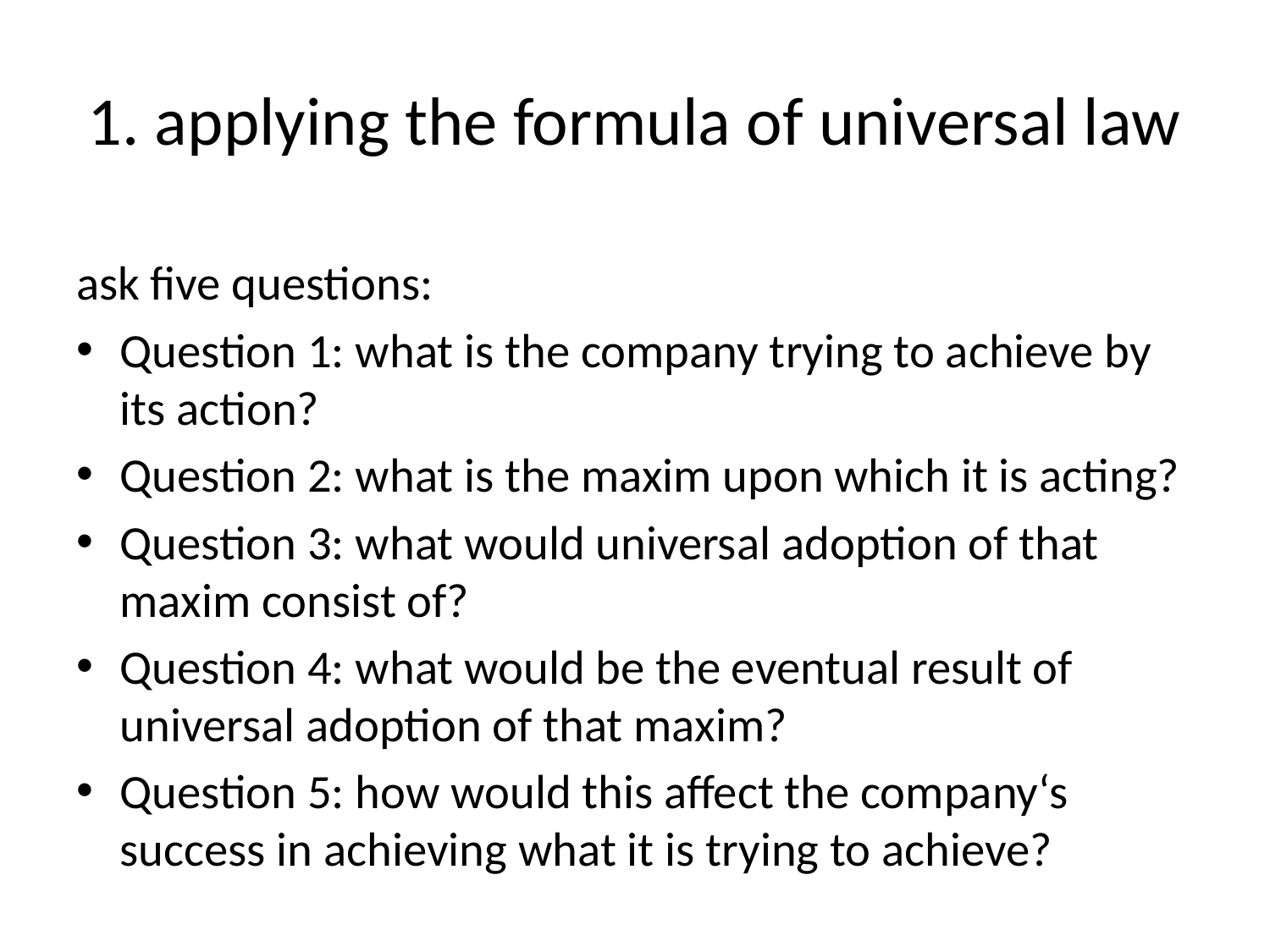

# 1. applying the formula of universal law
ask five questions:
Question 1: what is the company trying to achieve by its action?
Question 2: what is the maxim upon which it is acting?
Question 3: what would universal adoption of that maxim consist of?
Question 4: what would be the eventual result of universal adoption of that maxim?
Question 5: how would this affect the company‘s success in achieving what it is trying to achieve?